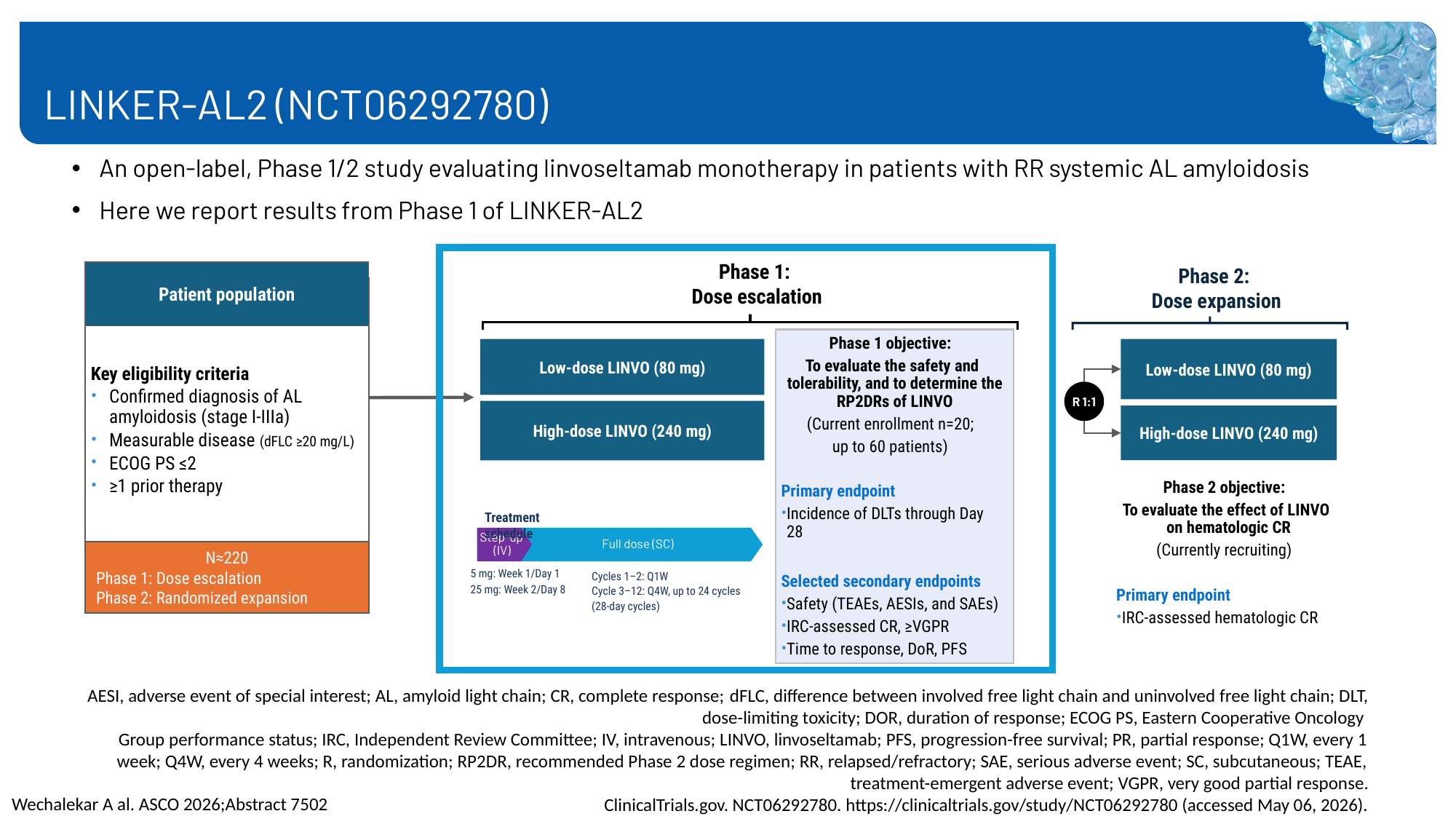

# LINKER-AL2 (NCT06292780)
An open-label, Phase 1/2 study evaluating linvoseltamab monotherapy in patients with RR systemic AL amyloidosis
Here we report results from Phase 1 of LINKER-AL2

Patient population

Key eligibility criteria
Confirmed diagnosis of AL amyloidosis (stage I-IIIa)
Measurable disease (dFLC ≥20 mg/L)
ECOG PS ≤2
≥1 prior therapy
N≈220
Phase 1: Dose escalation
Phase 2: Randomized expansion

Phase 1:
 Dose escalation
Low-dose LINVO (80 mg)
High-dose LINVO (240 mg)
Phase 1 objective:
To evaluate the safety and tolerability, and to determine the RP2DRs of LINVO
(Current enrollment n=20;
up to 60 patients)

Primary endpoint
Incidence of DLTs through Day 28

Selected secondary endpoints
Safety (TEAEs, AESIs, and SAEs)
IRC-assessed CR, ≥VGPR
Time to response, DoR, PFS

Phase 2:
Dose expansion
Low-dose LINVO (80 mg)
R 1:1
High-dose LINVO (240 mg)
Phase 2 objective:
To evaluate the effect of LINVO on hematologic CR
(Currently recruiting)

Primary endpoint
IRC-assessed hematologic CR
Treatment schedule
Full dose (SC)
Step-up
(IV)
5 mg: Week 1/Day 1
25 mg: Week 2/Day 8
Cycles 1–2: Q1W
Cycle 3–12: Q4W, up to 24 cycles
(28-day cycles)
AESI, adverse event of special interest; AL, amyloid light chain; CR, complete response; dFLC, difference between involved free light chain and uninvolved free light chain; DLT, dose-limiting toxicity; DOR, duration of response; ECOG PS, Eastern Cooperative Oncology
Group performance status; IRC, Independent Review Committee; IV, intravenous; LINVO, linvoseltamab; PFS, progression-free survival; PR, partial response; Q1W, every 1 week; Q4W, every 4 weeks; R, randomization; RP2DR, recommended Phase 2 dose regimen; RR, relapsed/refractory; SAE, serious adverse event; SC, subcutaneous; TEAE, treatment-emergent adverse event; VGPR, very good partial response.
ClinicalTrials.gov. NCT06292780. https://clinicaltrials.gov/study/NCT06292780 (accessed May 06, 2026).
Wechalekar A al. ASCO 2026;Abstract 7502